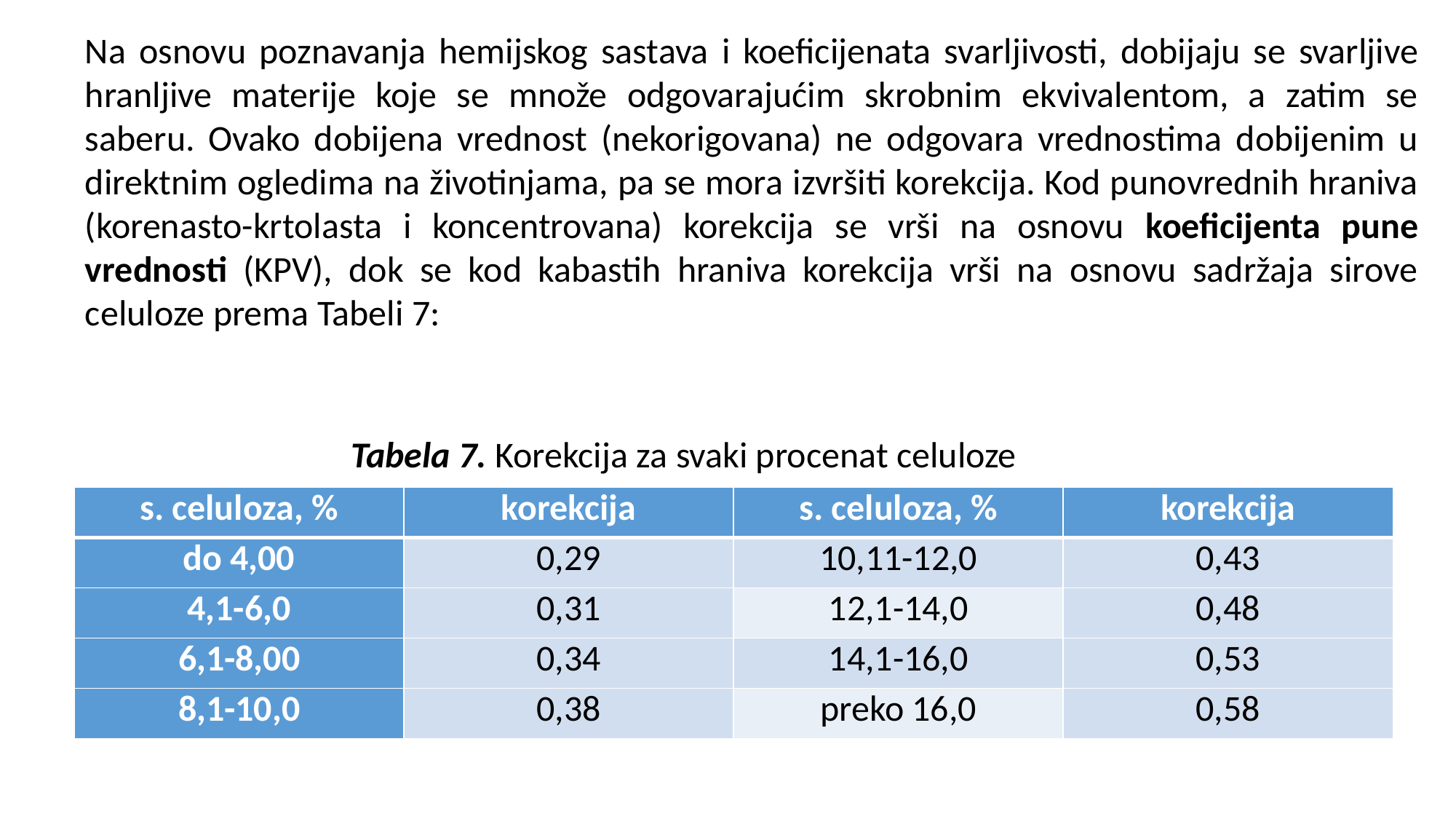

Na osnovu poznavanja hemijskog sastava i koeficijenata svarljivosti, dobijaju se svarljive hranljive materije koje se množe odgovarajućim skrobnim ekvivalentom, a zatim se saberu. Ovako dobijena vrednost (nekorigovana) ne odgovara vrednostima dobijenim u direktnim ogledima na životinjama, pa se mora izvršiti korekcija. Kod punovrednih hraniva (korenasto-krtolasta i koncentrovana) korekcija se vrši na osnovu koeficijenta pune vrednosti (KPV), dok se kod kabastih hraniva korekcija vrši na osnovu sadržaja sirove celuloze prema Tabeli 7:
Tabela 7. Korekcija za svaki procenat celuloze
| s. celuloza, % | korekcija | s. celuloza, % | korekcija |
| --- | --- | --- | --- |
| do 4,00 | 0,29 | 10,11-12,0 | 0,43 |
| 4,1-6,0 | 0,31 | 12,1-14,0 | 0,48 |
| 6,1-8,00 | 0,34 | 14,1-16,0 | 0,53 |
| 8,1-10,0 | 0,38 | preko 16,0 | 0,58 |